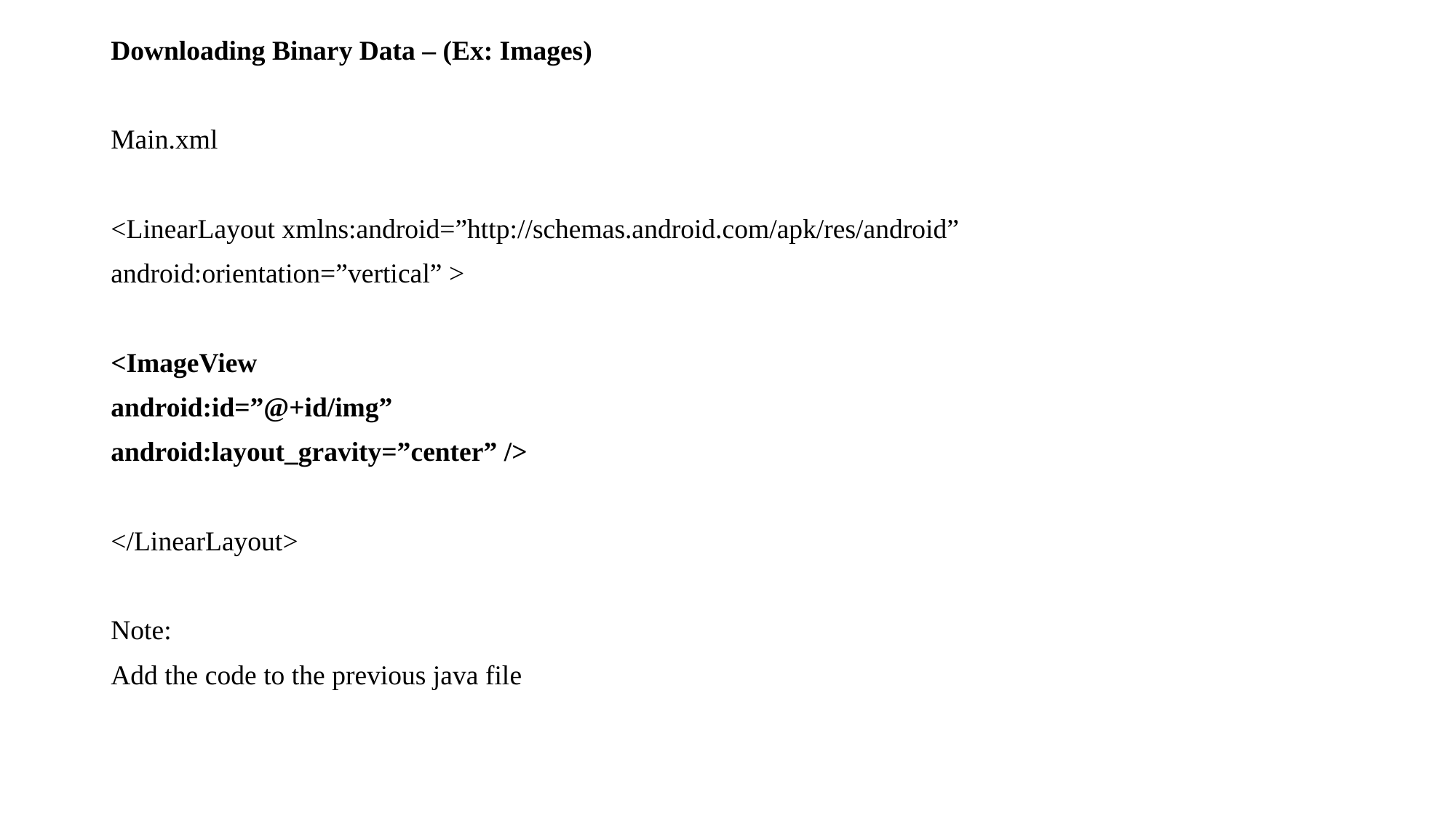

Downloading Binary Data – (Ex: Images)

Main.xml

<LinearLayout xmlns:android=”http://schemas.android.com/apk/res/android”
android:orientation=”vertical” >

<ImageView
android:id=”@+id/img”
android:layout_gravity=”center” />

</LinearLayout>

Note:
Add the code to the previous java file